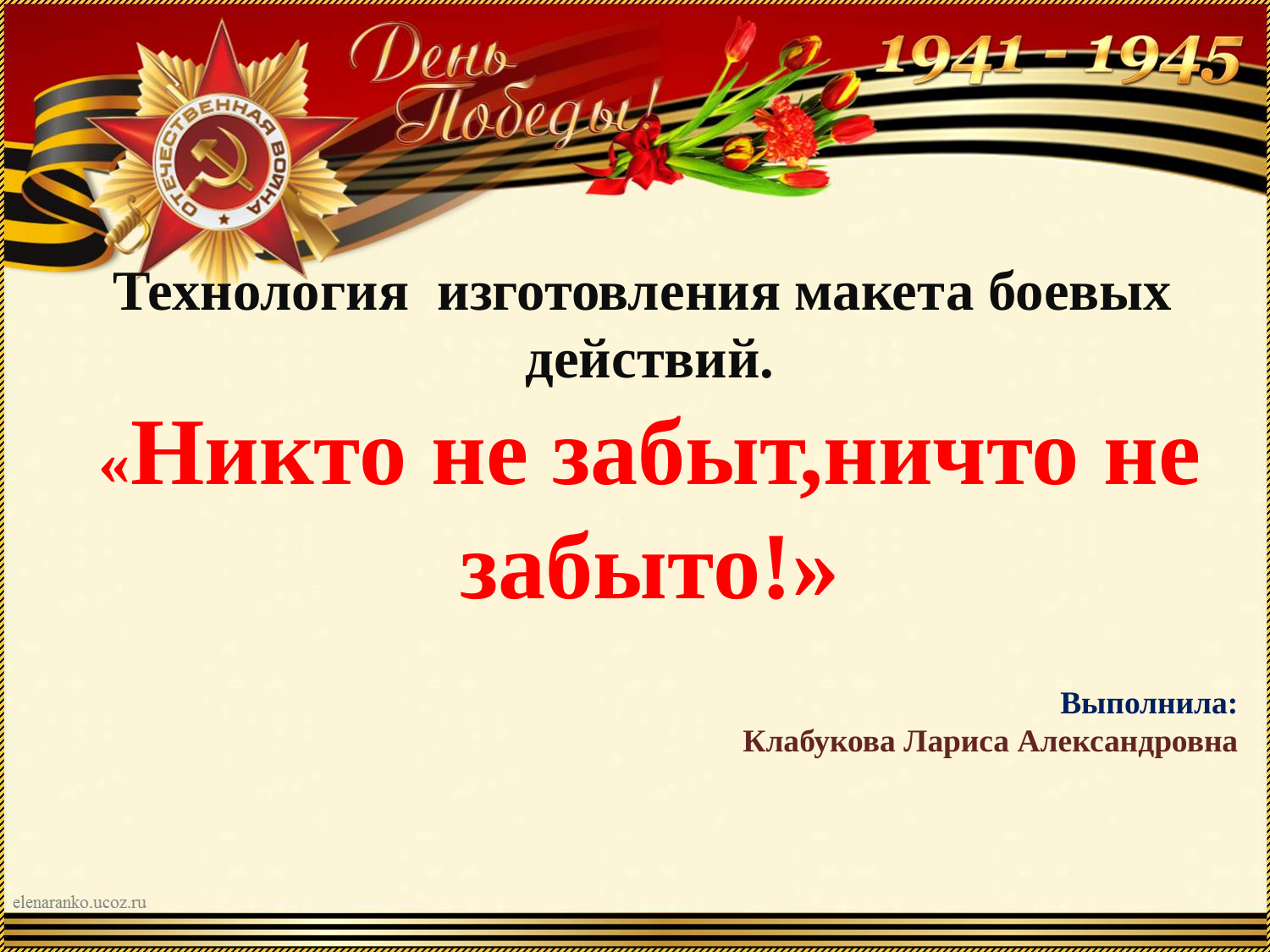

# Технология  изготовления макета боевых действий. «Никто не забыт,ничто не забыто!»
Выполнила:
Клабукова Лариса Александровна